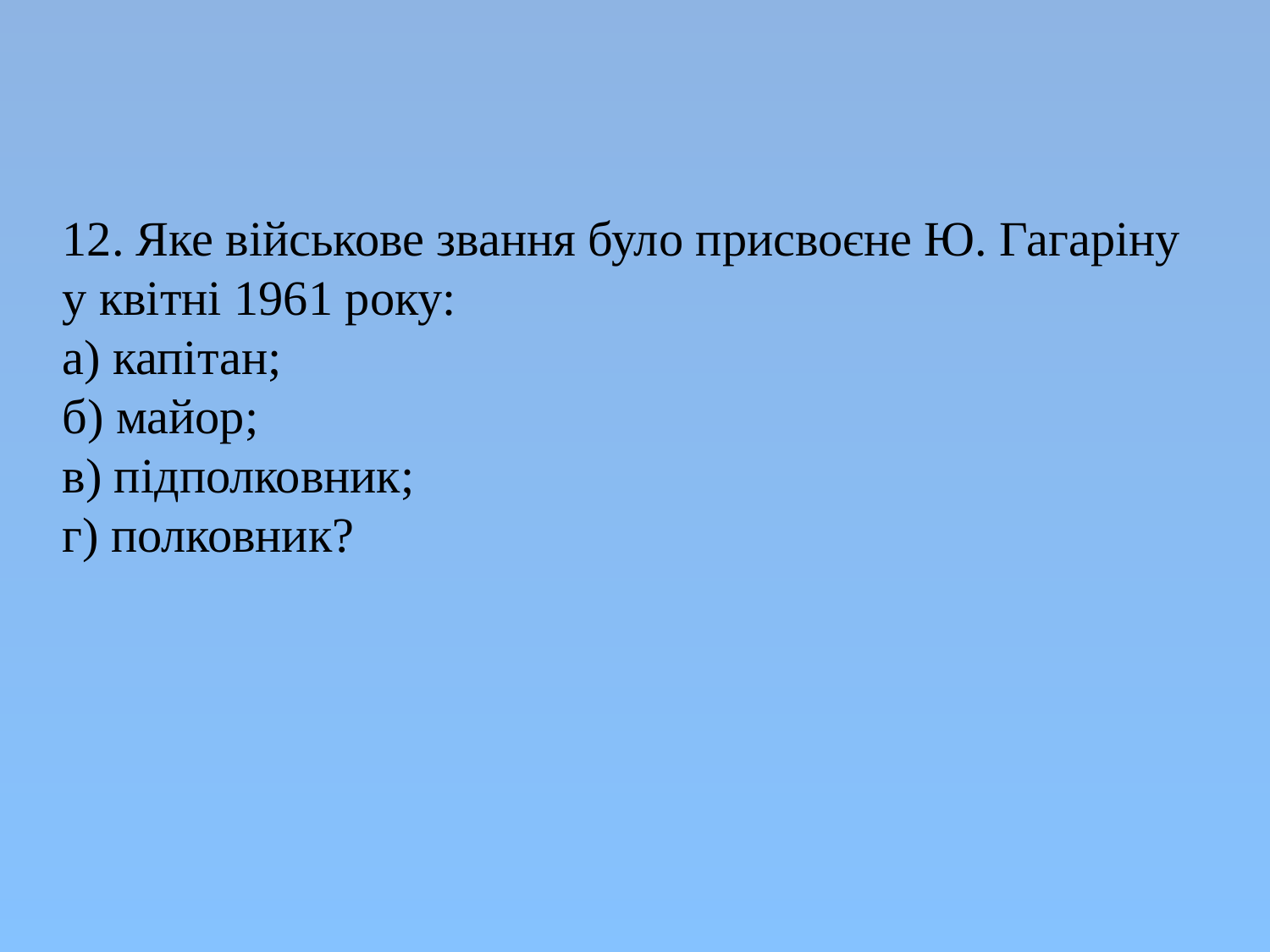

12. Яке військове звання було присвоєне Ю. Гагаріну у квітні 1961 року:
а) капітан;
б) майор;
в) підполковник;
г) полковник?